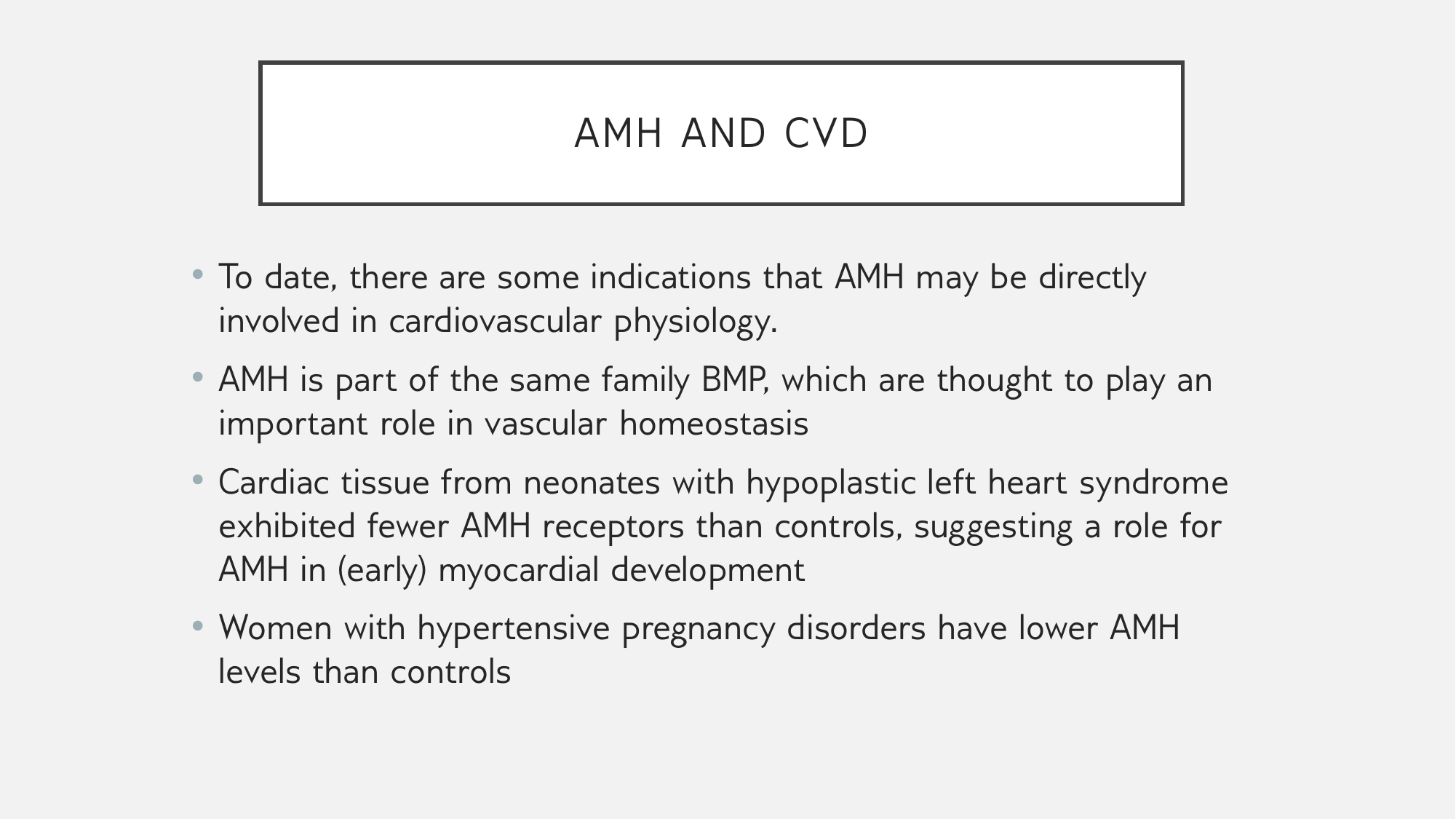

# AMH AND CVD
To date, there are some indications that AMH may be directly involved in cardiovascular physiology.
AMH is part of the same family BMP, which are thought to play an important role in vascular homeostasis
Cardiac tissue from neonates with hypoplastic left heart syndrome exhibited fewer AMH receptors than controls, suggesting a role for AMH in (early) myocardial development
Women with hypertensive pregnancy disorders have lower AMH levels than controls